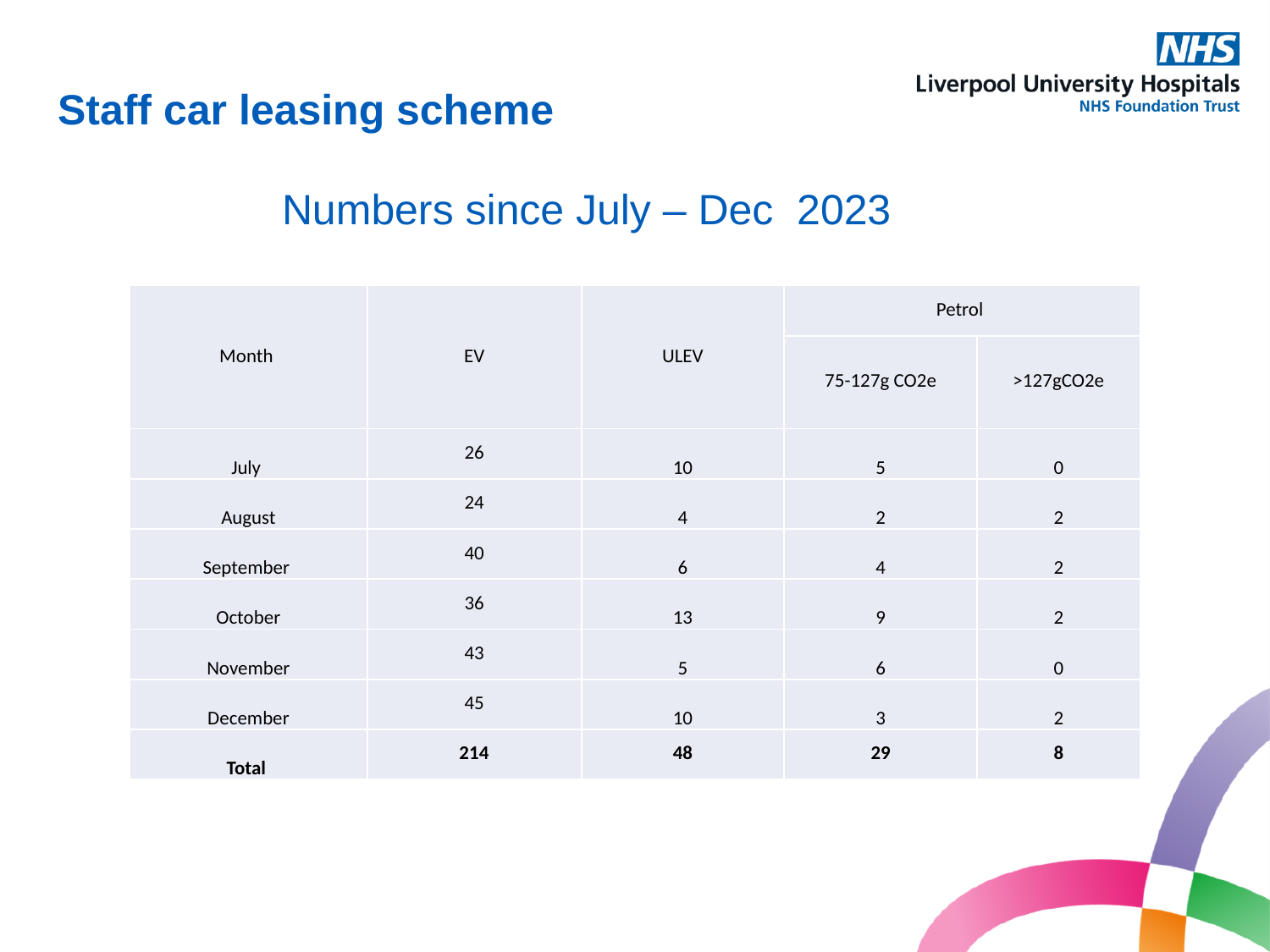

Staff car leasing scheme
Numbers since July – Dec  2023

| Month | EV | ULEV | Petrol |  |
| --- | --- | --- | --- | --- |
|  |  |  | 75-127g CO2e | >127gCO2e |
| July | 26 | 10 | 5 | 0 |
| August | 24 | 4 | 2 | 2 |
| September | 40 | 6 | 4 | 2 |
| October | 36 | 13 | 9 | 2 |
| November | 43 | 5 | 6 | 0 |
| December | 45 | 10 | 3 | 2 |
| Total | 214 | 48 | 29 | 8 |